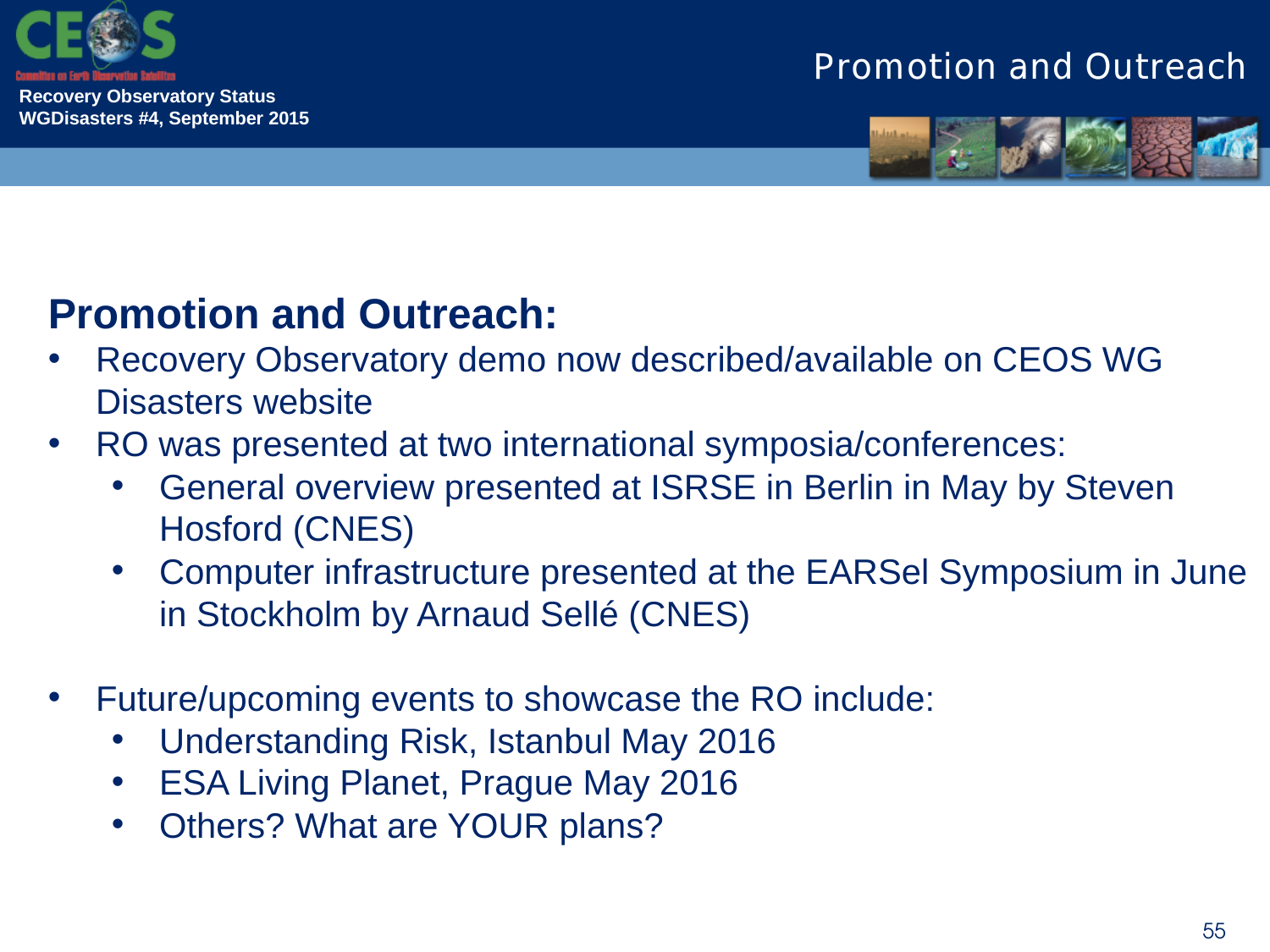

Promotion and Outreach
Promotion and Outreach:
Recovery Observatory demo now described/available on CEOS WG Disasters website
RO was presented at two international symposia/conferences:
General overview presented at ISRSE in Berlin in May by Steven Hosford (CNES)
Computer infrastructure presented at the EARSel Symposium in June in Stockholm by Arnaud Sellé (CNES)

Future/upcoming events to showcase the RO include:
Understanding Risk, Istanbul May 2016
ESA Living Planet, Prague May 2016
Others? What are YOUR plans?

55